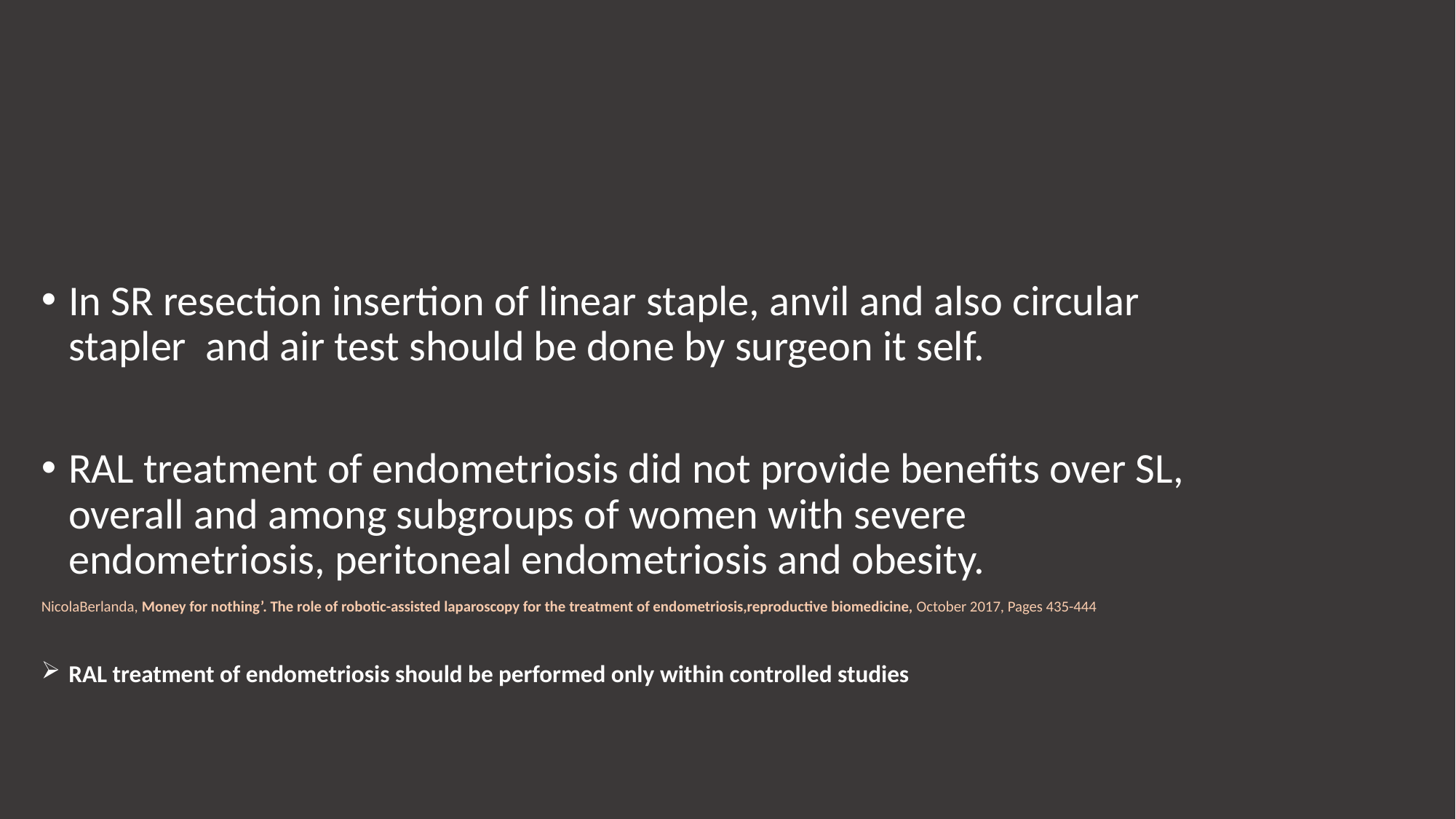

In SR resection insertion of linear staple, anvil and also circular stapler  and air test should be done by surgeon it self.

RAL treatment of endometriosis did not provide benefits over SL, overall and among subgroups of women with severe endometriosis, peritoneal endometriosis and obesity.
NicolaBerlanda, Money for nothing’. The role of robotic-assisted laparoscopy for the treatment of endometriosis,reproductive biomedicine, October 2017, Pages 435-444

RAL treatment of endometriosis should be performed only within controlled studies